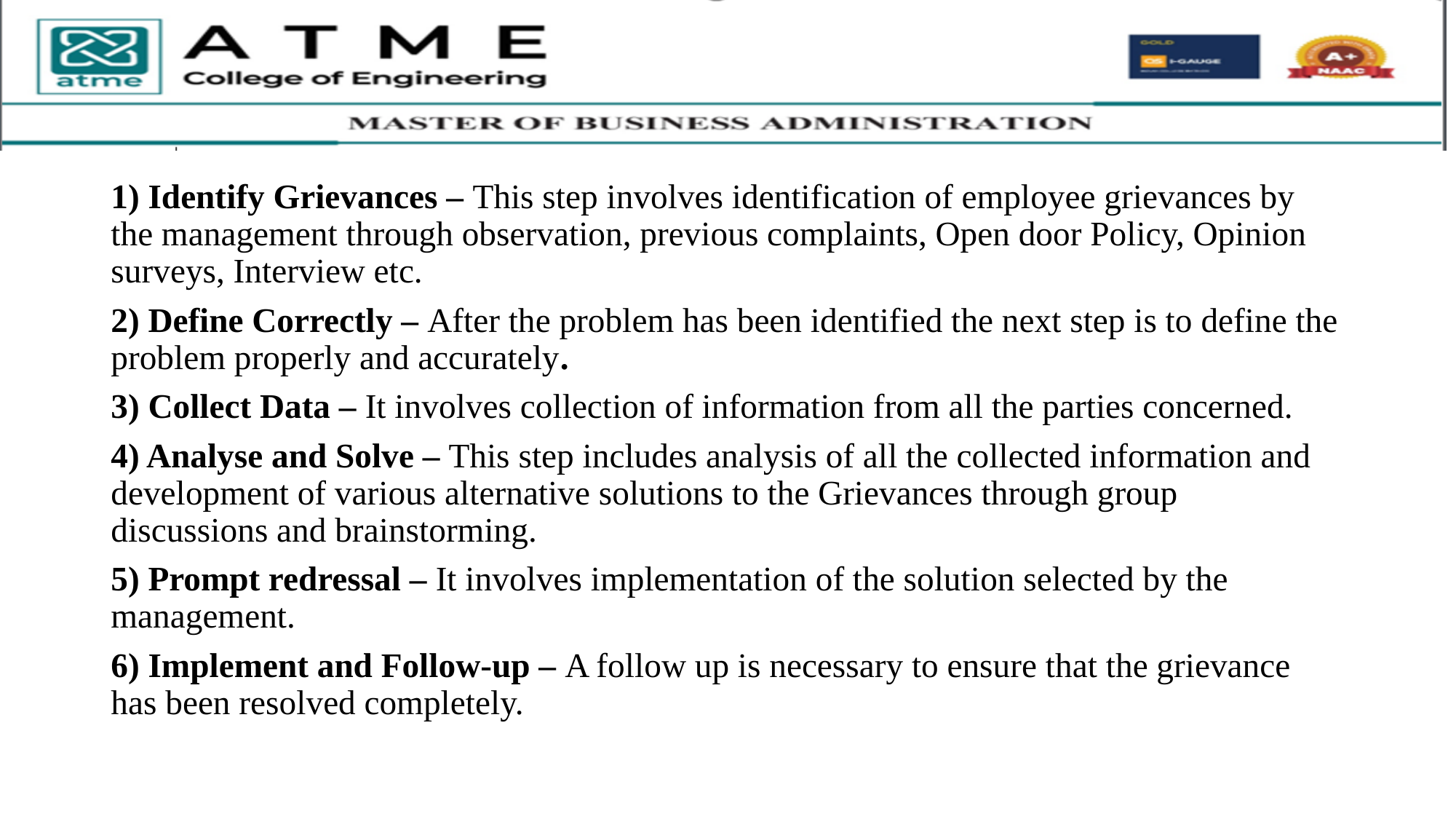

1) Identify Grievances – This step involves identification of employee grievances by the management through observation, previous complaints, Open door Policy, Opinion surveys, Interview etc.
2) Define Correctly – After the problem has been identified the next step is to define the problem properly and accurately.
3) Collect Data – It involves collection of information from all the parties concerned.
4) Analyse and Solve – This step includes analysis of all the collected information and development of various alternative solutions to the Grievances through group discussions and brainstorming.
5) Prompt redressal – It involves implementation of the solution selected by the management.
6) Implement and Follow-up – A follow up is necessary to ensure that the grievance has been resolved completely.